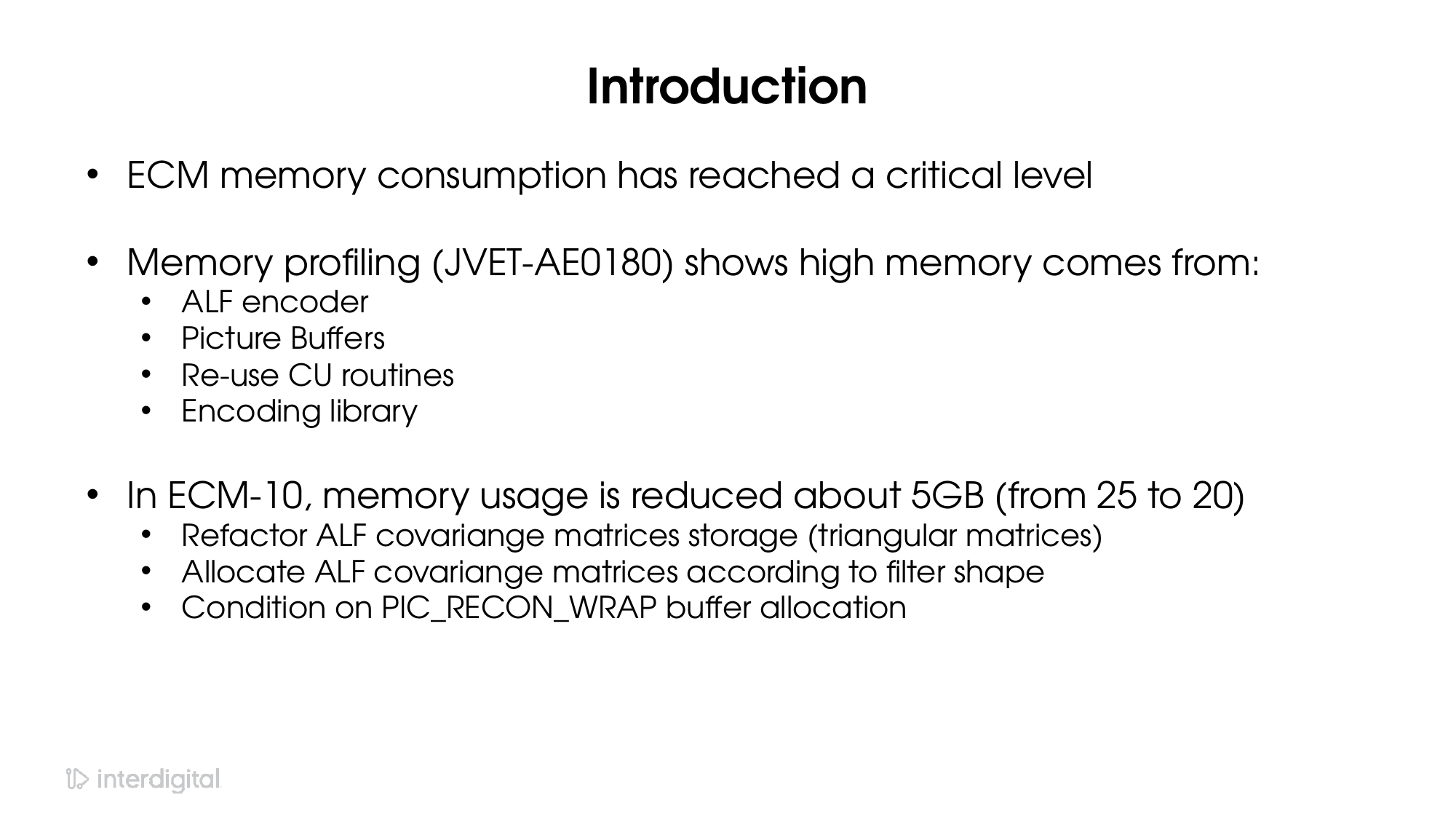

# Introduction
ECM memory consumption has reached a critical level

Memory profiling (JVET-AE0180) shows high memory comes from:
ALF encoder
Picture Buffers
Re-use CU routines
Encoding library

In ECM-10, memory usage is reduced about 5GB (from 25 to 20)
Refactor ALF covariange matrices storage (triangular matrices)
Allocate ALF covariange matrices according to filter shape
Condition on PIC_RECON_WRAP buffer allocation